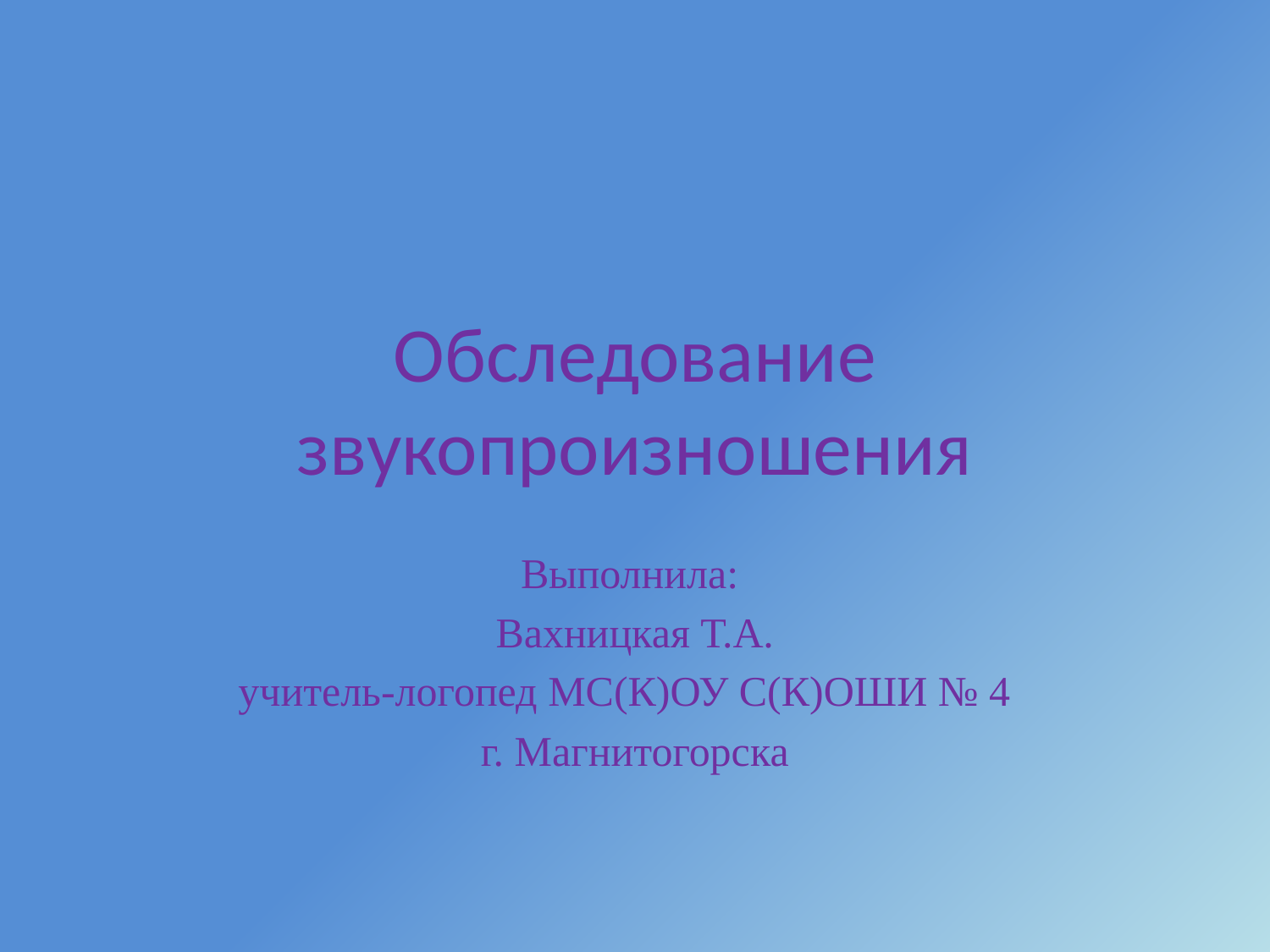

# Обследование звукопроизношения
Выполнила:
Вахницкая Т.А.
учитель-логопед МС(К)ОУ С(К)ОШИ № 4
г. Магнитогорска